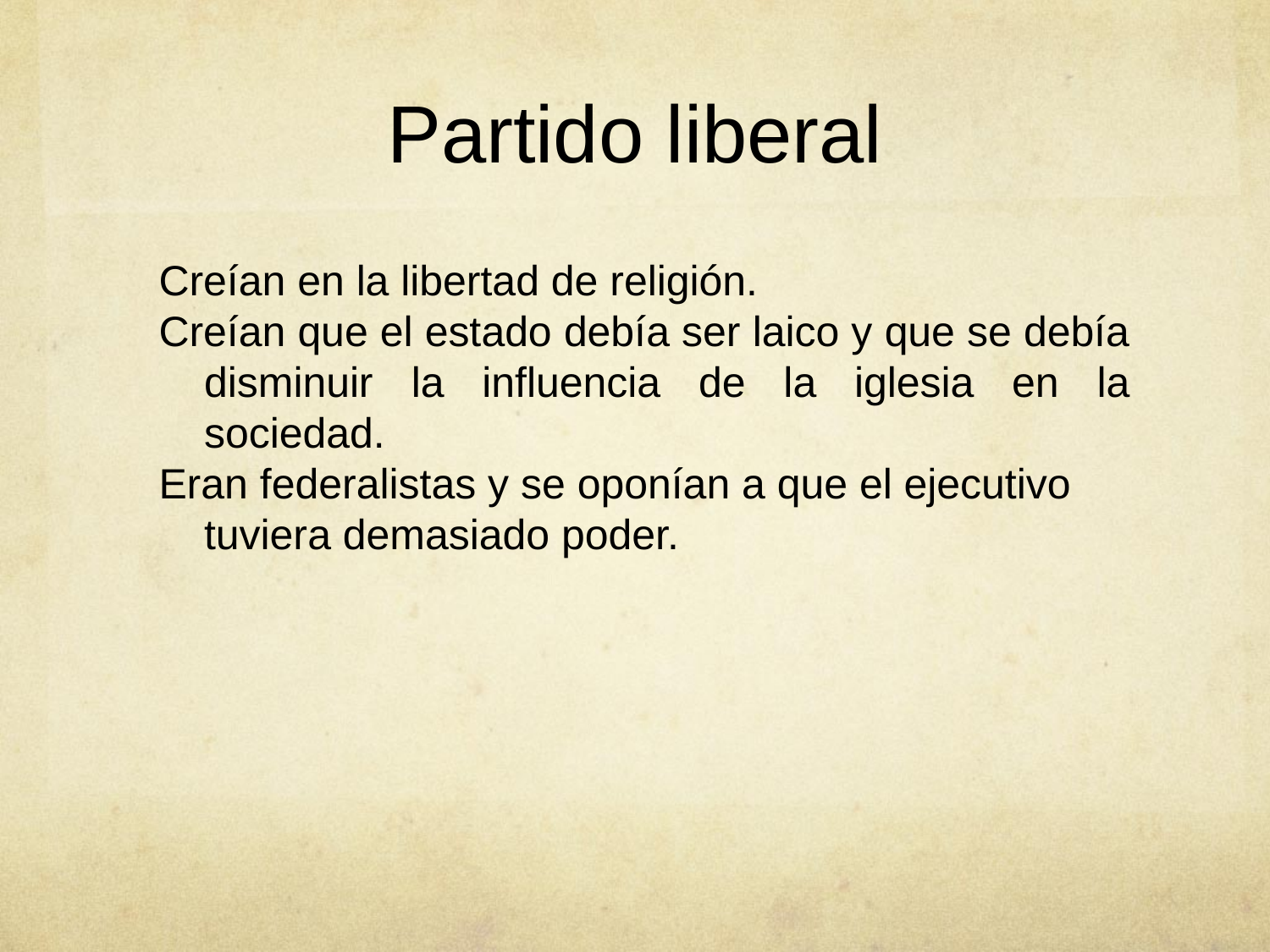

# Partido liberal
Creían en la libertad de religión.
Creían que el estado debía ser laico y que se debía disminuir la influencia de la iglesia en la sociedad.
Eran federalistas y se oponían a que el ejecutivo tuviera demasiado poder.